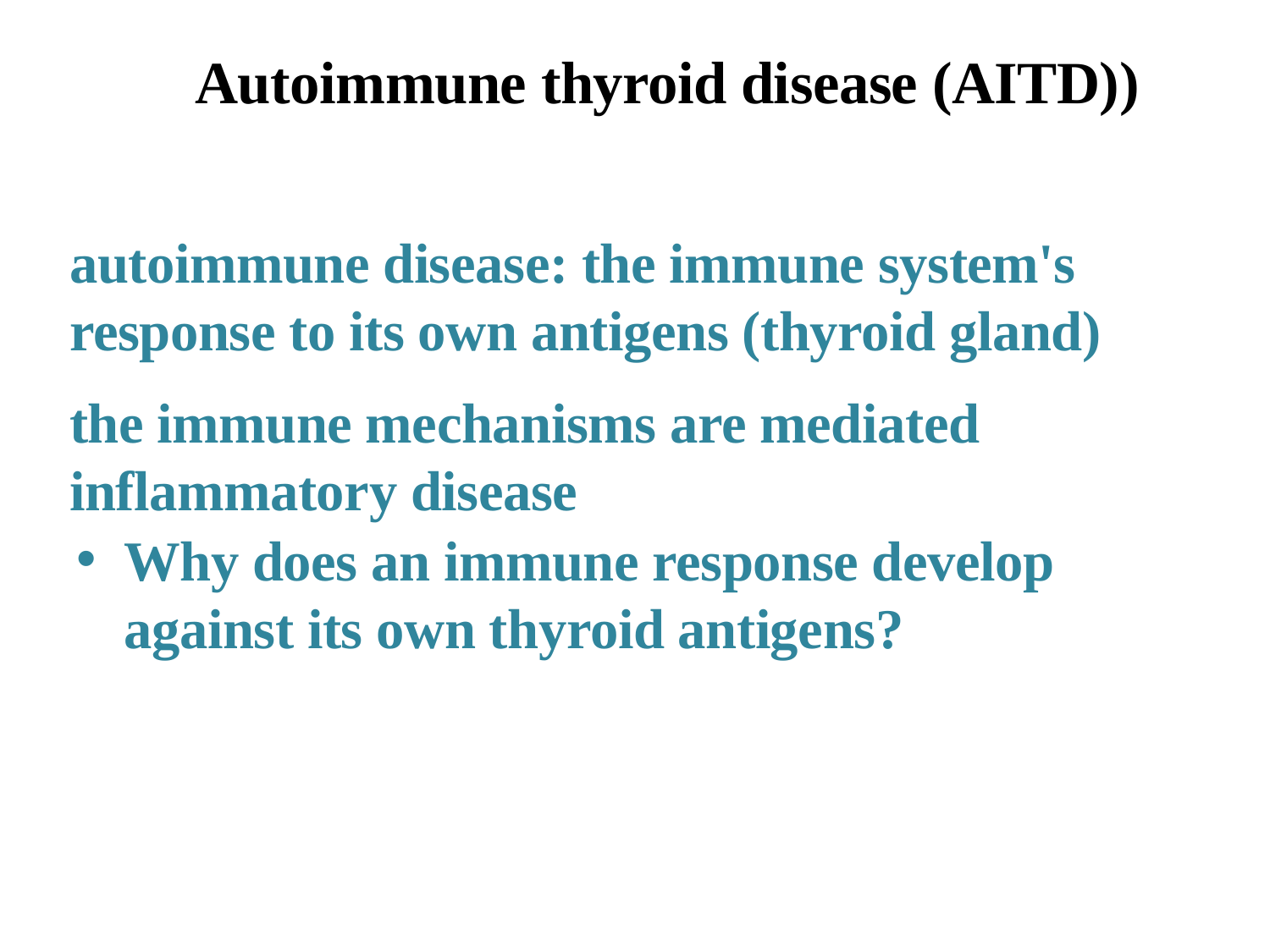

# Autoimmune thyroid disease (AITD))
autoimmune disease: the immune system's response to its own antigens (thyroid gland)
the immune mechanisms are mediated inflammatory disease
Why does an immune response develop against its own thyroid antigens?